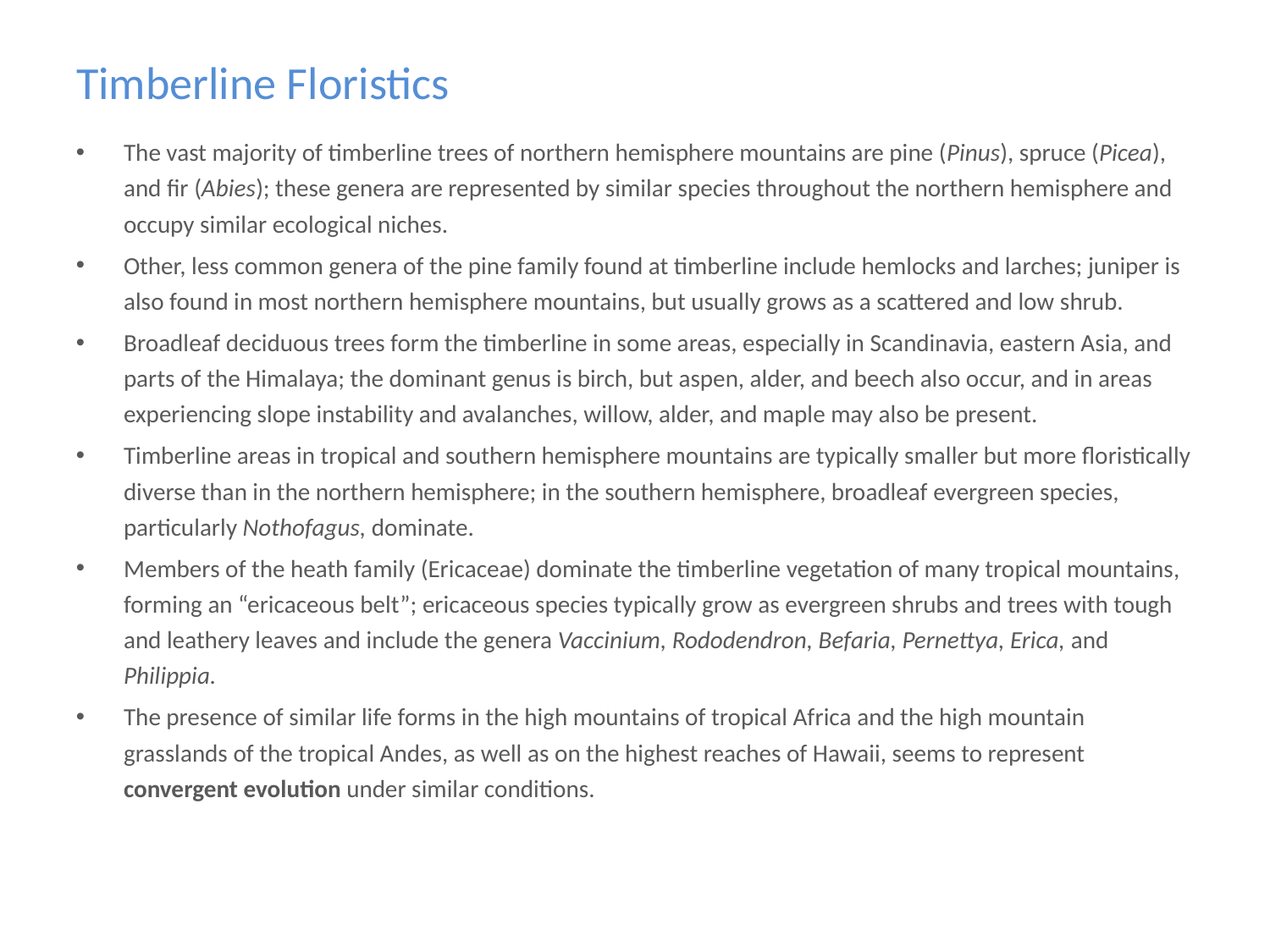

# Timberline Floristics
The vast majority of timberline trees of northern hemisphere mountains are pine (Pinus), spruce (Picea), and fir (Abies); these genera are represented by similar species throughout the northern hemisphere and occupy similar ecological niches.
Other, less common genera of the pine family found at timberline include hemlocks and larches; juniper is also found in most northern hemisphere mountains, but usually grows as a scattered and low shrub.
Broadleaf deciduous trees form the timberline in some areas, especially in Scandinavia, eastern Asia, and parts of the Himalaya; the dominant genus is birch, but aspen, alder, and beech also occur, and in areas experiencing slope instability and avalanches, willow, alder, and maple may also be present.
Timberline areas in tropical and southern hemisphere mountains are typically smaller but more floristically diverse than in the northern hemisphere; in the southern hemisphere, broadleaf evergreen species, particularly Nothofagus, dominate.
Members of the heath family (Ericaceae) dominate the timberline vegetation of many tropical mountains, forming an “ericaceous belt”; ericaceous species typically grow as evergreen shrubs and trees with tough and leathery leaves and include the genera Vaccinium, Rododendron, Befaria, Pernettya, Erica, and Philippia.
The presence of similar life forms in the high mountains of tropical Africa and the high mountain grasslands of the tropical Andes, as well as on the highest reaches of Hawaii, seems to represent convergent evolution under similar conditions.